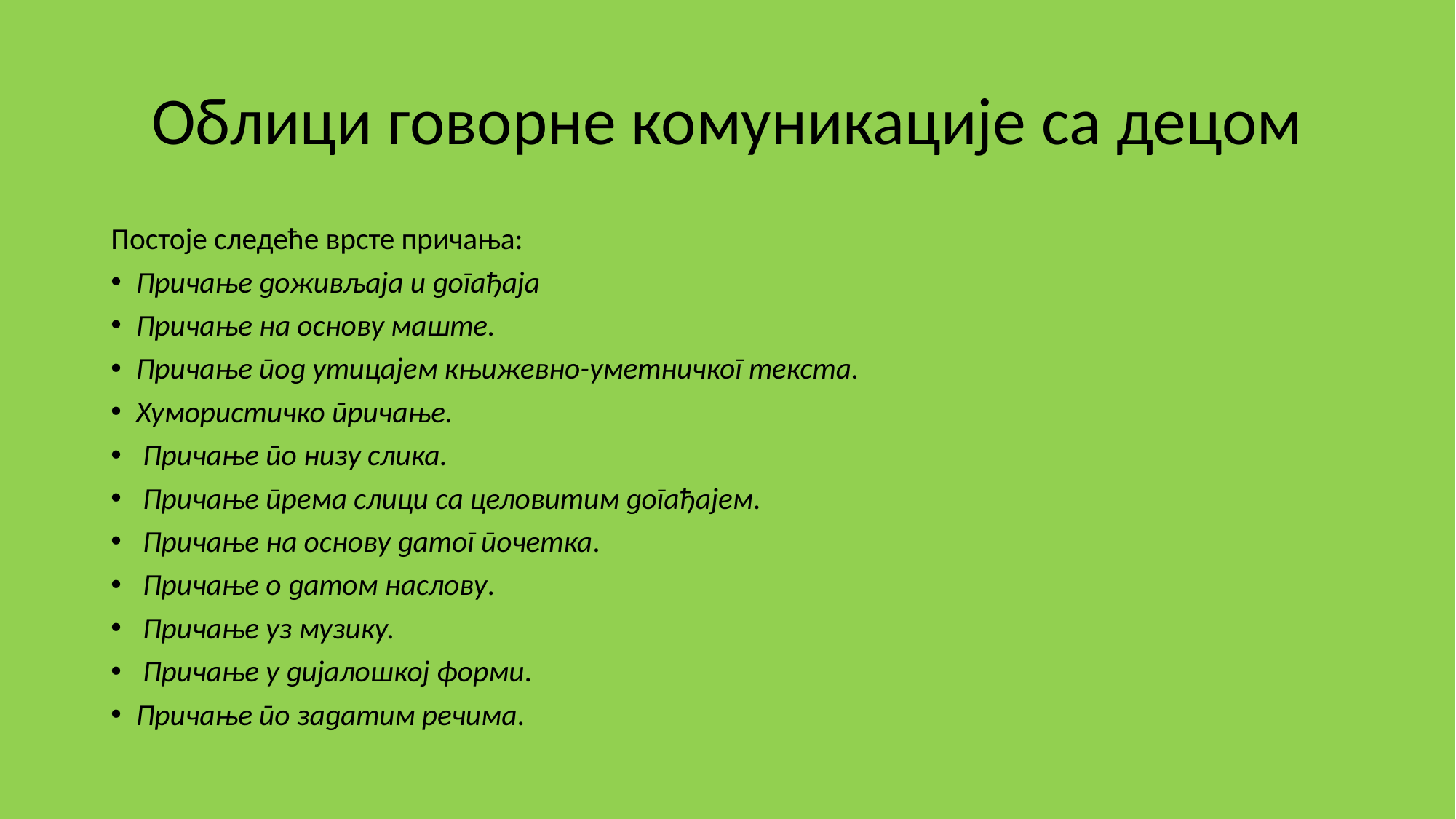

# Облици говорне комуникације са децом
Постоје следеће врсте причања:
Причање доживљаја и догађаја
Причање на основу маште.
Причање под утицајем књижевно-уметничког текста.
Хумористичко причање.
 Причање по низу слика.
 Причање према слици са целовитим догађајем.
 Причање на основу датог почетка.
 Причање о датом наслову.
 Причање уз музику.
 Причање у дијалошкој форми.
Причање по задатим речима.